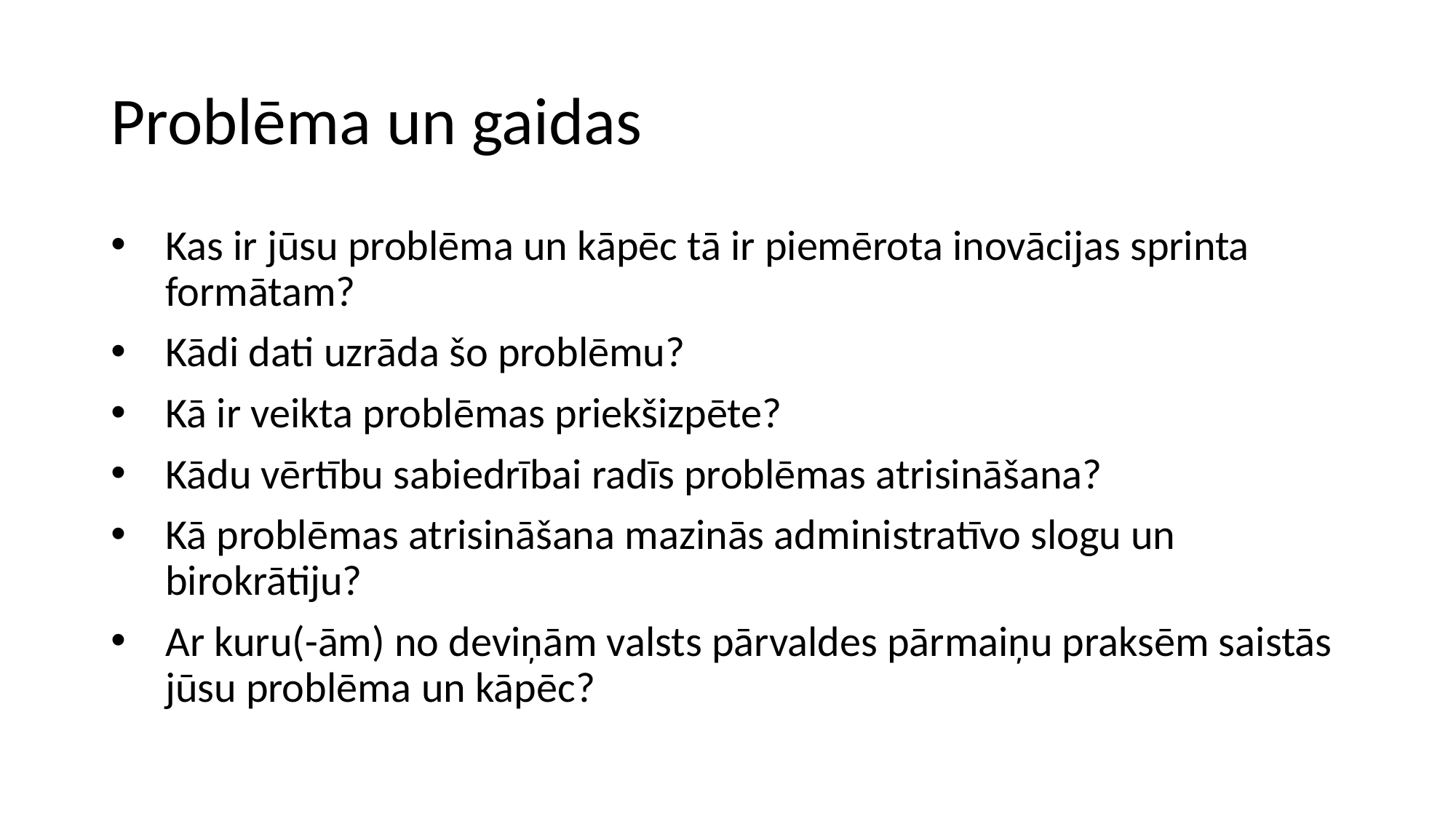

# Problēma un gaidas
Kas ir jūsu problēma un kāpēc tā ir piemērota inovācijas sprinta formātam?
Kādi dati uzrāda šo problēmu?
Kā ir veikta problēmas priekšizpēte?
Kādu vērtību sabiedrībai radīs problēmas atrisināšana?
Kā problēmas atrisināšana mazinās administratīvo slogu un birokrātiju?
Ar kuru(-ām) no deviņām valsts pārvaldes pārmaiņu praksēm saistās jūsu problēma un kāpēc?